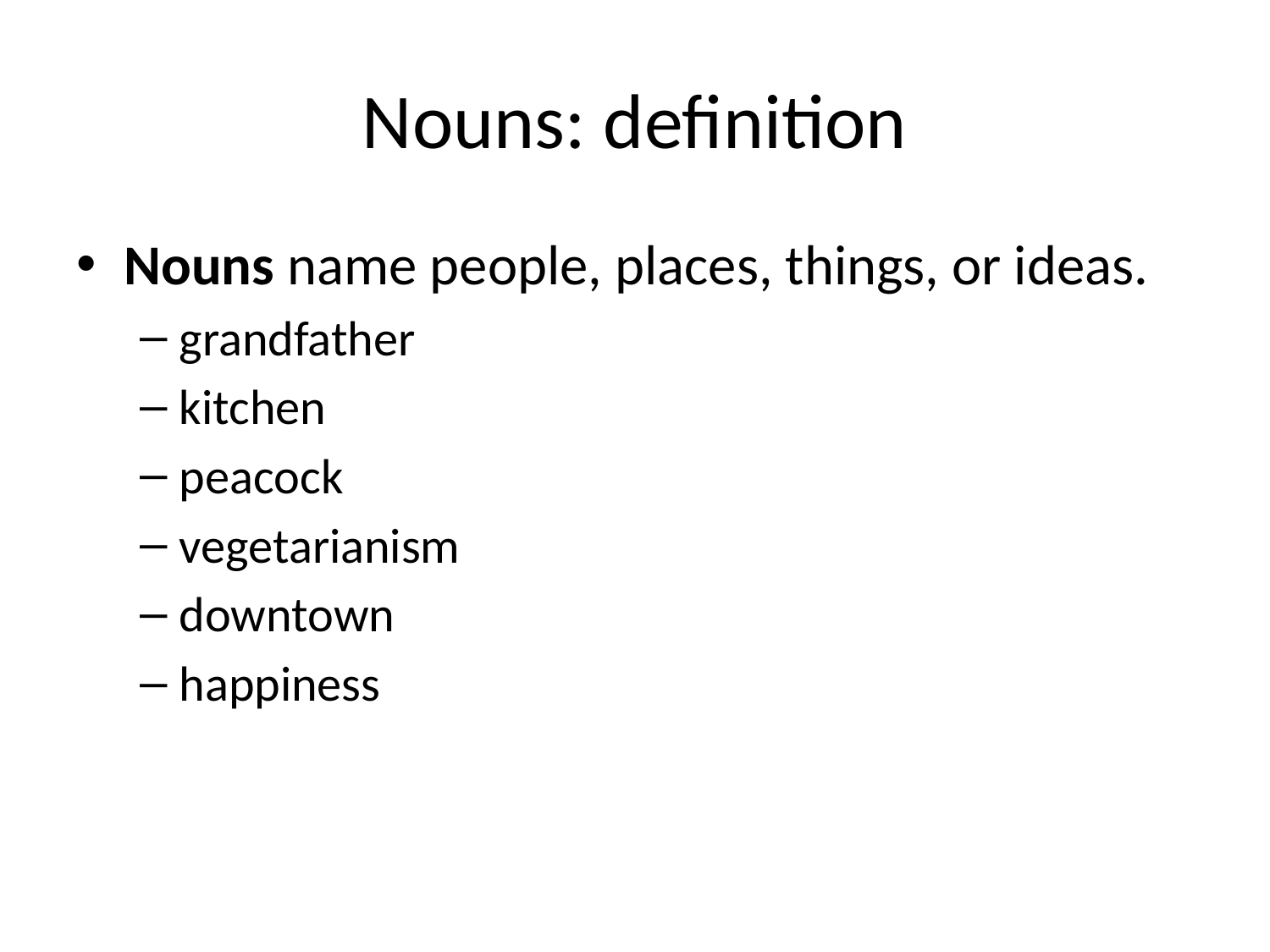

# Nouns: definition
Nouns name people, places, things, or ideas.
grandfather
kitchen
peacock
vegetarianism
downtown
happiness